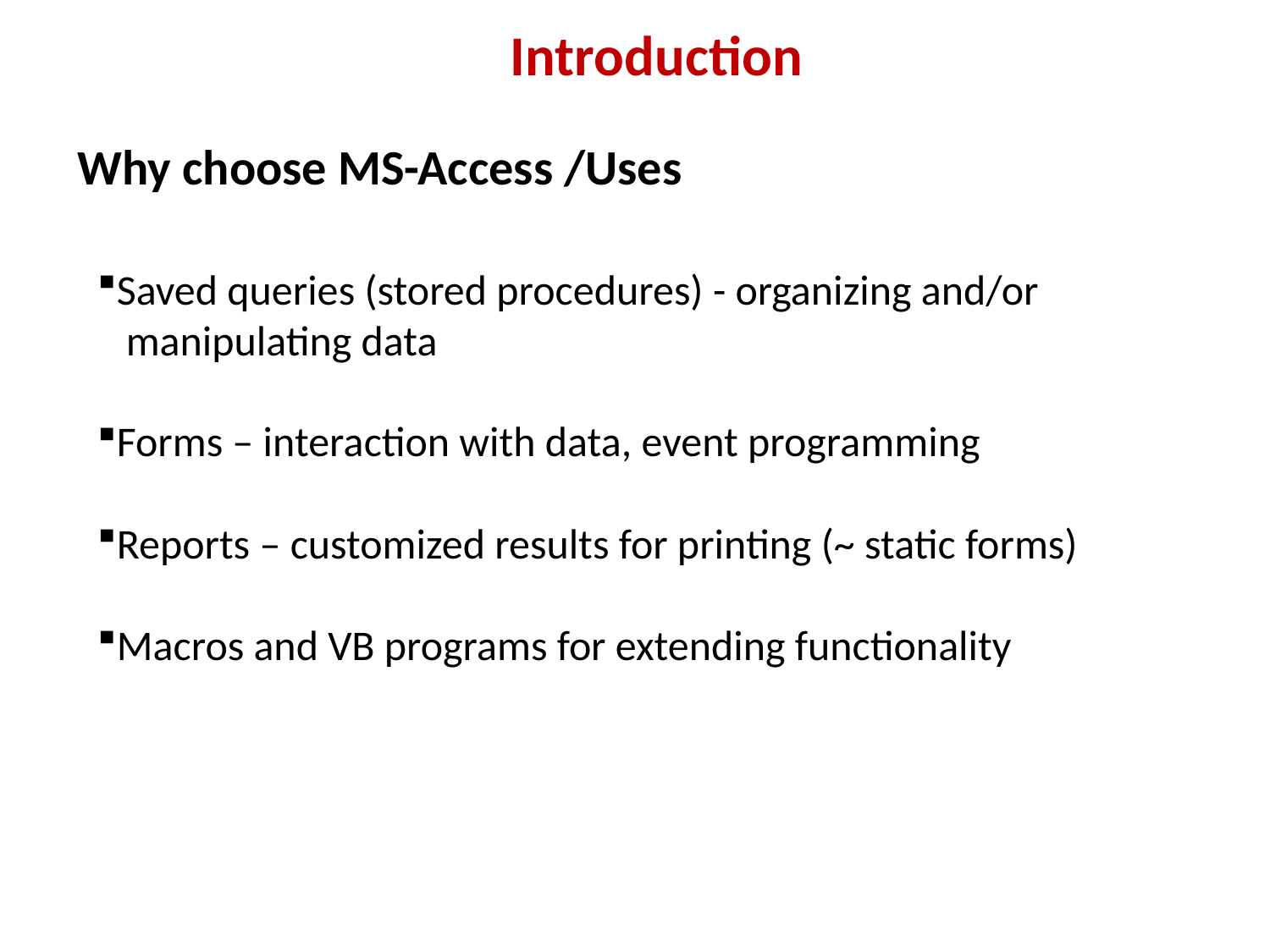

Introduction
# Why choose MS-Access /Uses
Saved queries (stored procedures) - organizing and/or
   manipulating data

Forms – interaction with data, event programming

Reports – customized results for printing (~ static forms)

Macros and VB programs for extending functionality